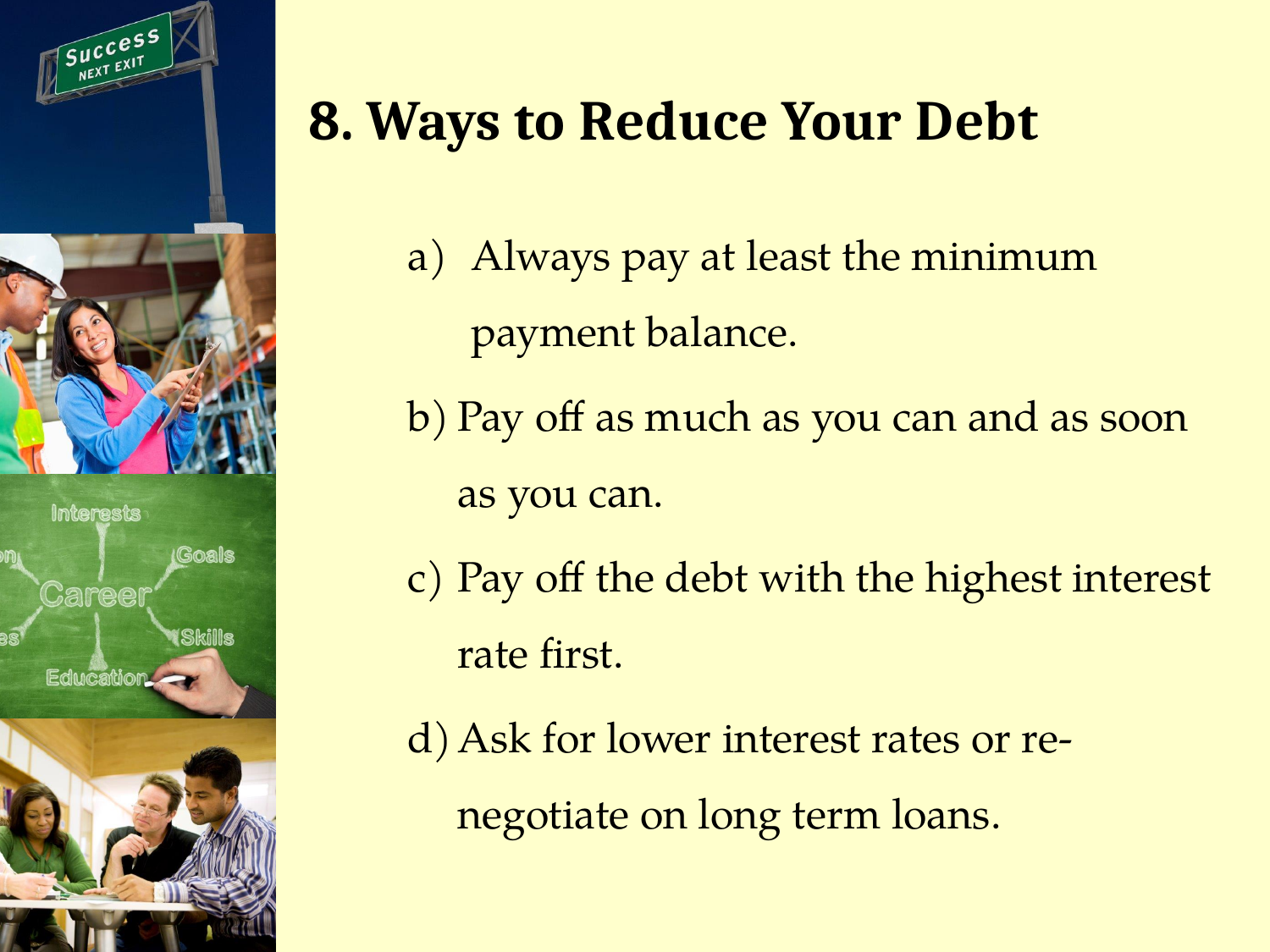

# 8. Ways to Reduce Your Debt
Always pay at least the minimum payment balance.
Pay off as much as you can and as soon as you can.
Pay off the debt with the highest interest rate first.
Ask for lower interest rates or re-negotiate on long term loans.